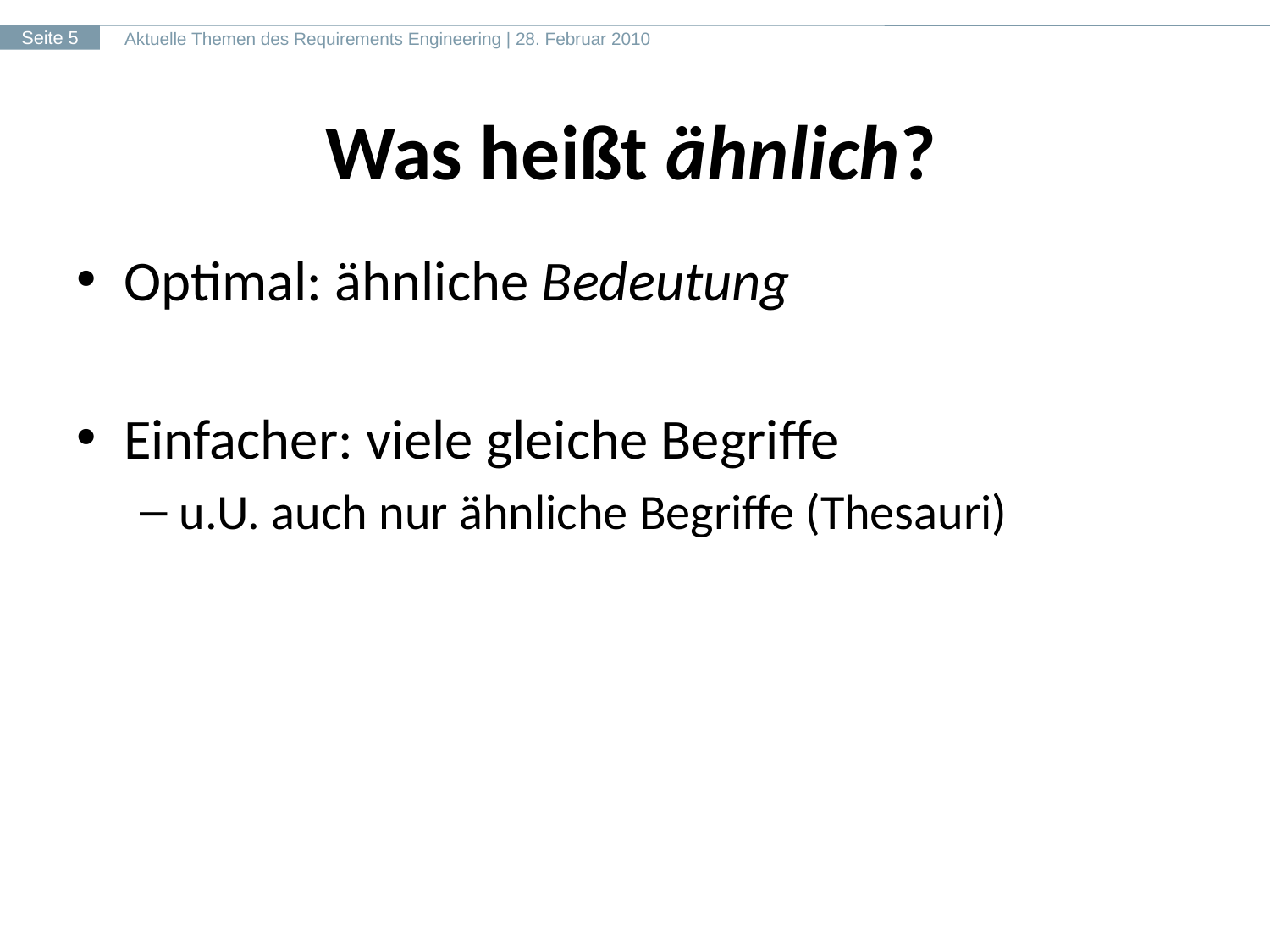

# Was heißt ähnlich?
Optimal: ähnliche Bedeutung

Einfacher: viele gleiche Begriffe
u.U. auch nur ähnliche Begriffe (Thesauri)